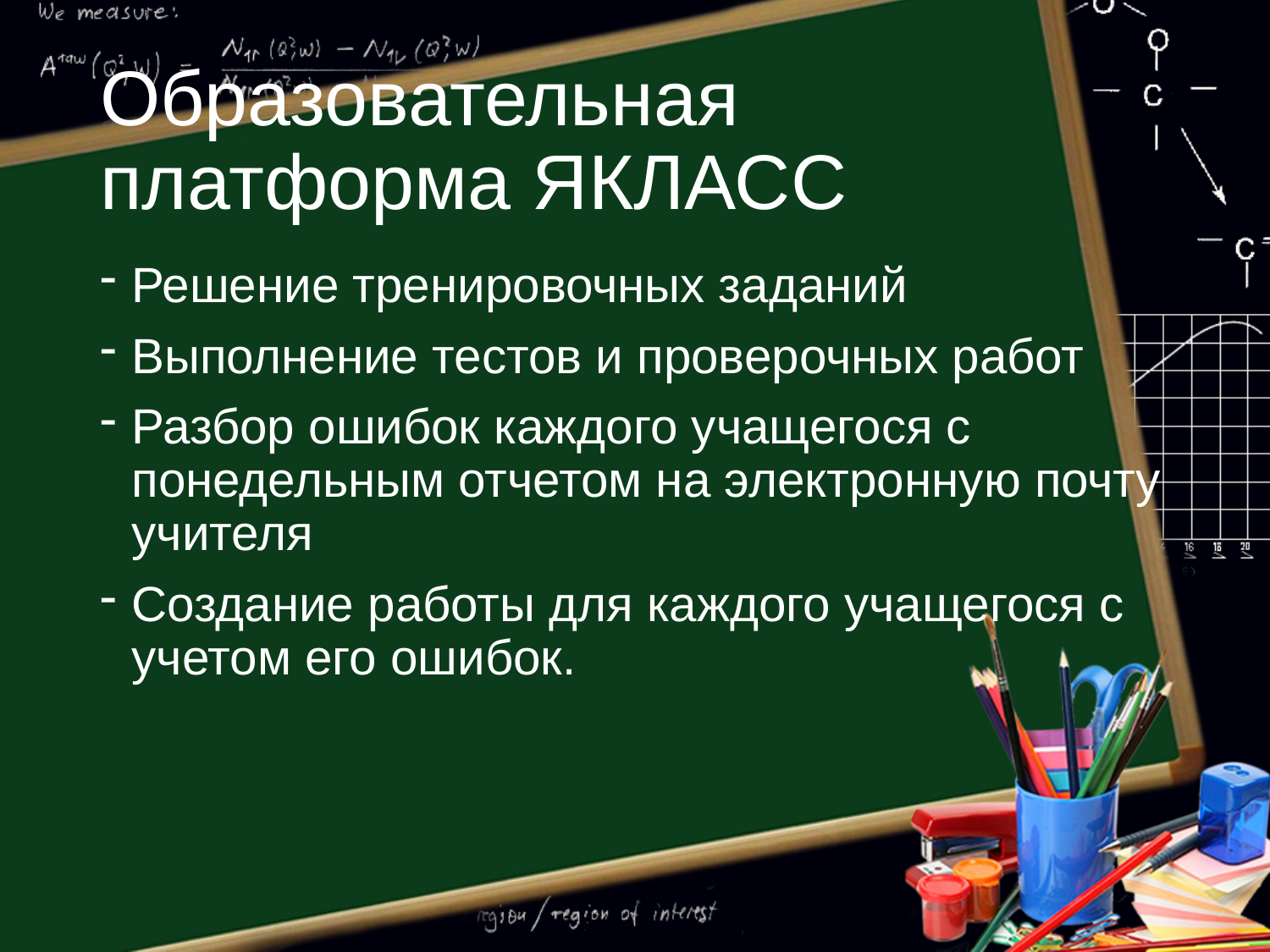

# Образовательная платформа ЯКЛАСС
Решение тренировочных заданий
Выполнение тестов и проверочных работ
Разбор ошибок каждого учащегося с понедельным отчетом на электронную почту учителя
Создание работы для каждого учащегося с учетом его ошибок.